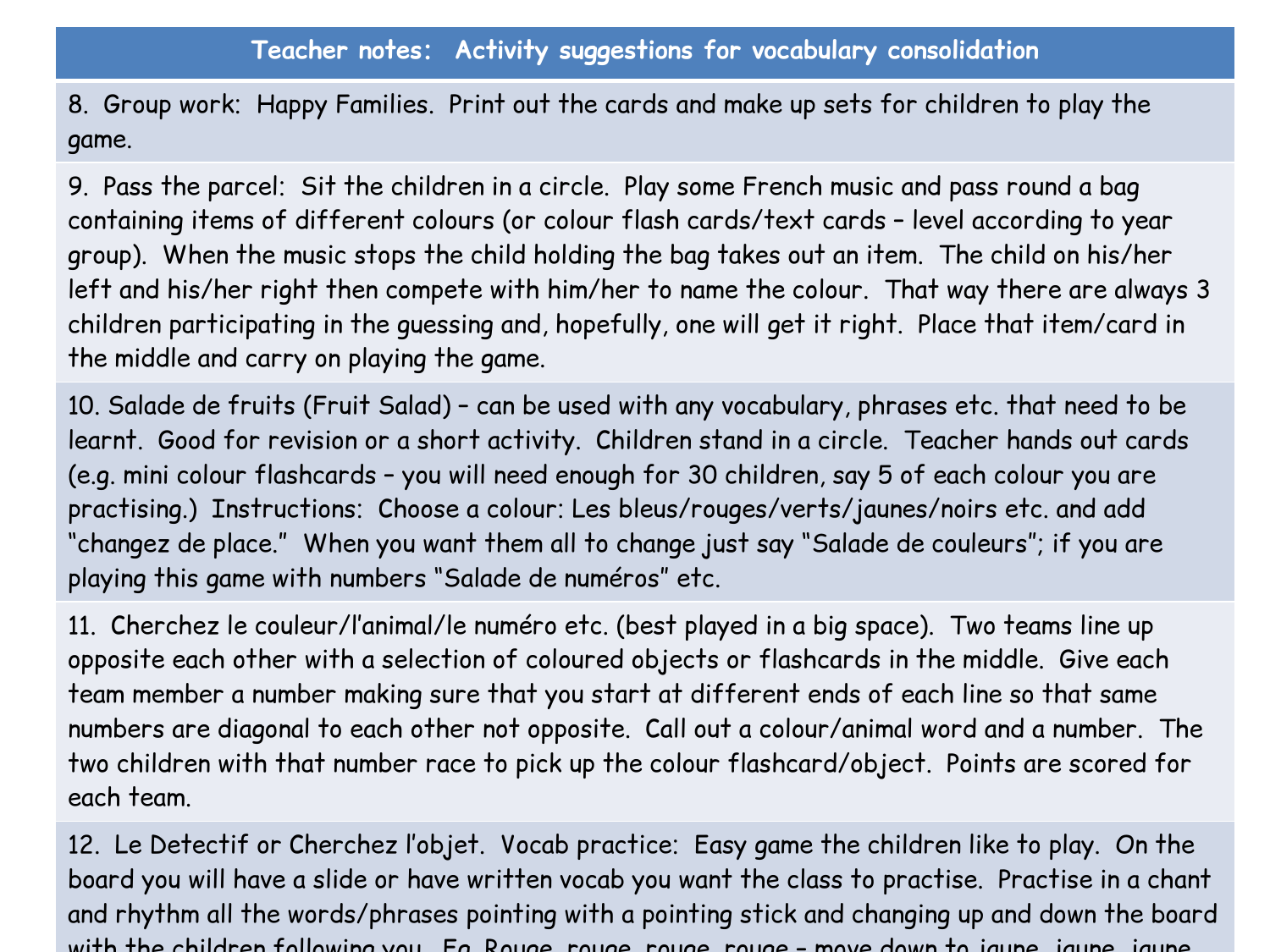

| Teacher notes: Activity suggestions for vocabulary consolidation |
| --- |
| 8. Group work: Happy Families. Print out the cards and make up sets for children to play the game. |
| 9. Pass the parcel: Sit the children in a circle. Play some French music and pass round a bag containing items of different colours (or colour flash cards/text cards – level according to year group). When the music stops the child holding the bag takes out an item. The child on his/her left and his/her right then compete with him/her to name the colour. That way there are always 3 children participating in the guessing and, hopefully, one will get it right. Place that item/card in the middle and carry on playing the game. |
| 10. Salade de fruits (Fruit Salad) – can be used with any vocabulary, phrases etc. that need to be learnt. Good for revision or a short activity. Children stand in a circle. Teacher hands out cards (e.g. mini colour flashcards – you will need enough for 30 children, say 5 of each colour you are practising.) Instructions: Choose a colour: Les bleus/rouges/verts/jaunes/noirs etc. and add “changez de place.” When you want them all to change just say “Salade de couleurs”; if you are playing this game with numbers “Salade de numéros” etc. |
| 11. Cherchez le couleur/l’animal/le numéro etc. (best played in a big space). Two teams line up opposite each other with a selection of coloured objects or flashcards in the middle. Give each team member a number making sure that you start at different ends of each line so that same numbers are diagonal to each other not opposite. Call out a colour/animal word and a number. The two children with that number race to pick up the colour flashcard/object. Points are scored for each team. |
| 12. Le Detectif or Cherchez l’objet. Vocab practice: Easy game the children like to play. On the board you will have a slide or have written vocab you want the class to practise. Practise in a chant and rhythm all the words/phrases pointing with a pointing stick and changing up and down the board with the children following you. Eg. Rouge, rouge, rouge, rouge – move down to jaune, jaune, jaune, jaune, jaune, change again and so on. Pick a detective and send him/her out of the room. Hide an item somewhere in the classroom. When the detective returns he/she must find the item. The class chant the words (as practised) and get louder when the detective is close to the object and softer when further away. This can get noisy but it is a great way to chorally practise vocab. |